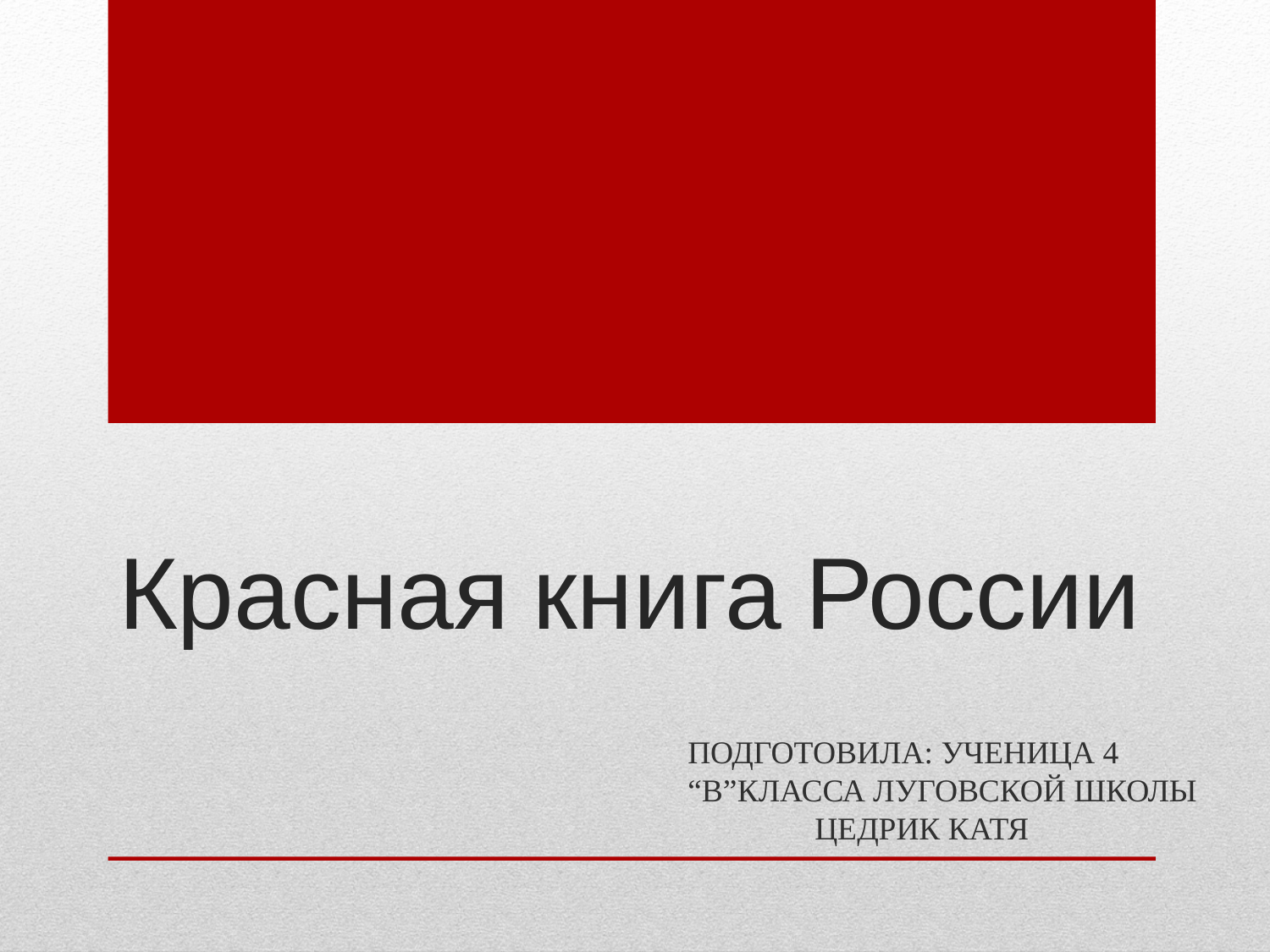

# Красная книга России
ПОДГОТОВИЛА: УЧЕНИЦА 4 “B”КЛАССА ЛУГОВСКОЙ ШКОЛЫ 	ЦЕДРИК КАТЯ